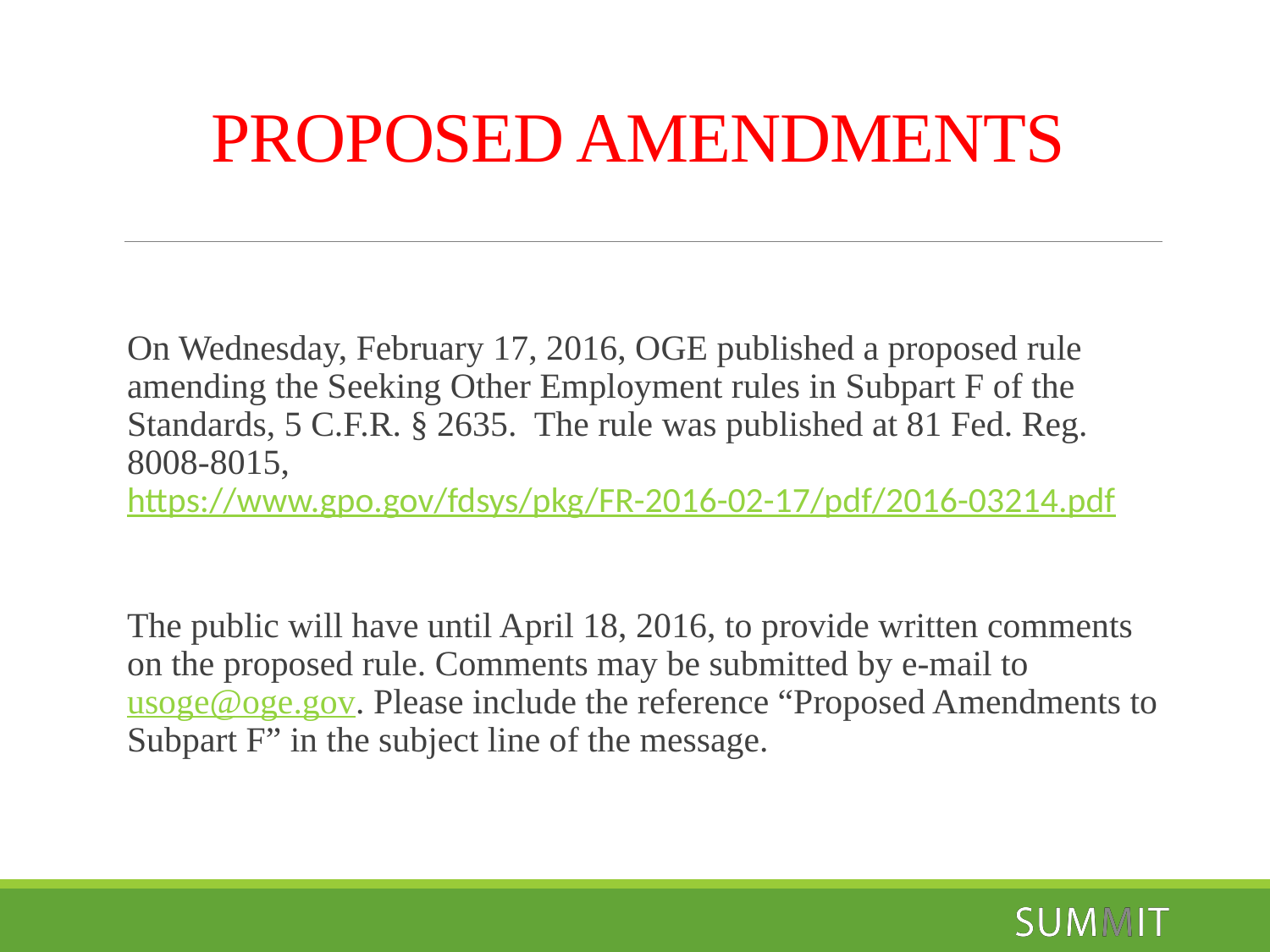

# PROPOSED AMENDMENTS

On Wednesday, February 17, 2016, OGE published a proposed rule amending the Seeking Other Employment rules in Subpart F of the Standards, 5 C.F.R. § 2635.  The rule was published at 81 Fed. Reg. 8008-8015, https://www.gpo.gov/fdsys/pkg/FR-2016-02-17/pdf/2016-03214.pdf

The public will have until April 18, 2016, to provide written comments on the proposed rule. Comments may be submitted by e-mail to usoge@oge.gov. Please include the reference “Proposed Amendments to Subpart F” in the subject line of the message.